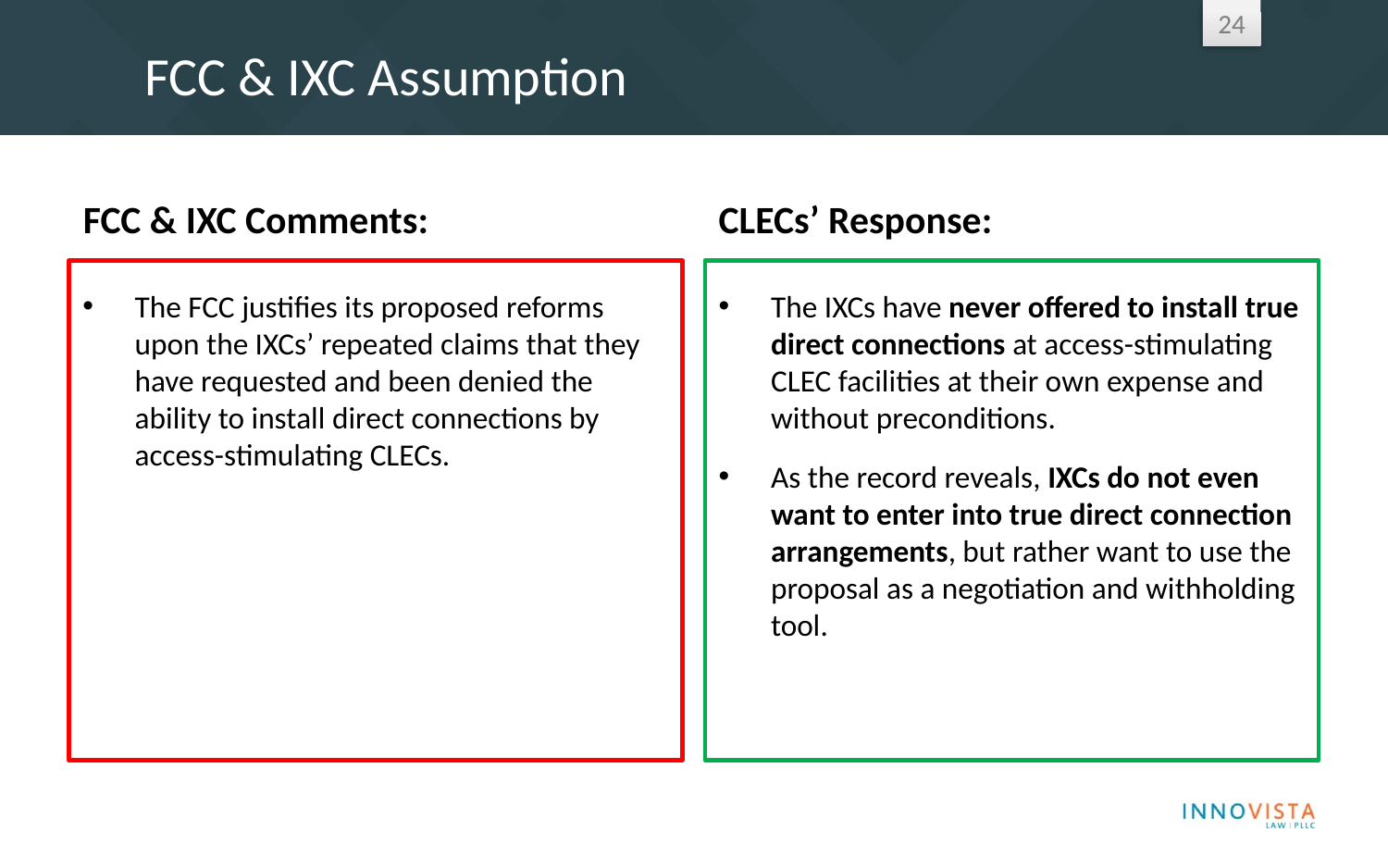

# FCC & IXC Assumption
FCC & IXC Comments:
CLECs’ Response:

The FCC justifies its proposed reforms upon the IXCs’ repeated claims that they have requested and been denied the ability to install direct connections by access-stimulating CLECs.

The IXCs have never offered to install true direct connections at access-stimulating CLEC facilities at their own expense and without preconditions.

As the record reveals, IXCs do not even want to enter into true direct connection arrangements, but rather want to use the proposal as a negotiation and withholding tool.